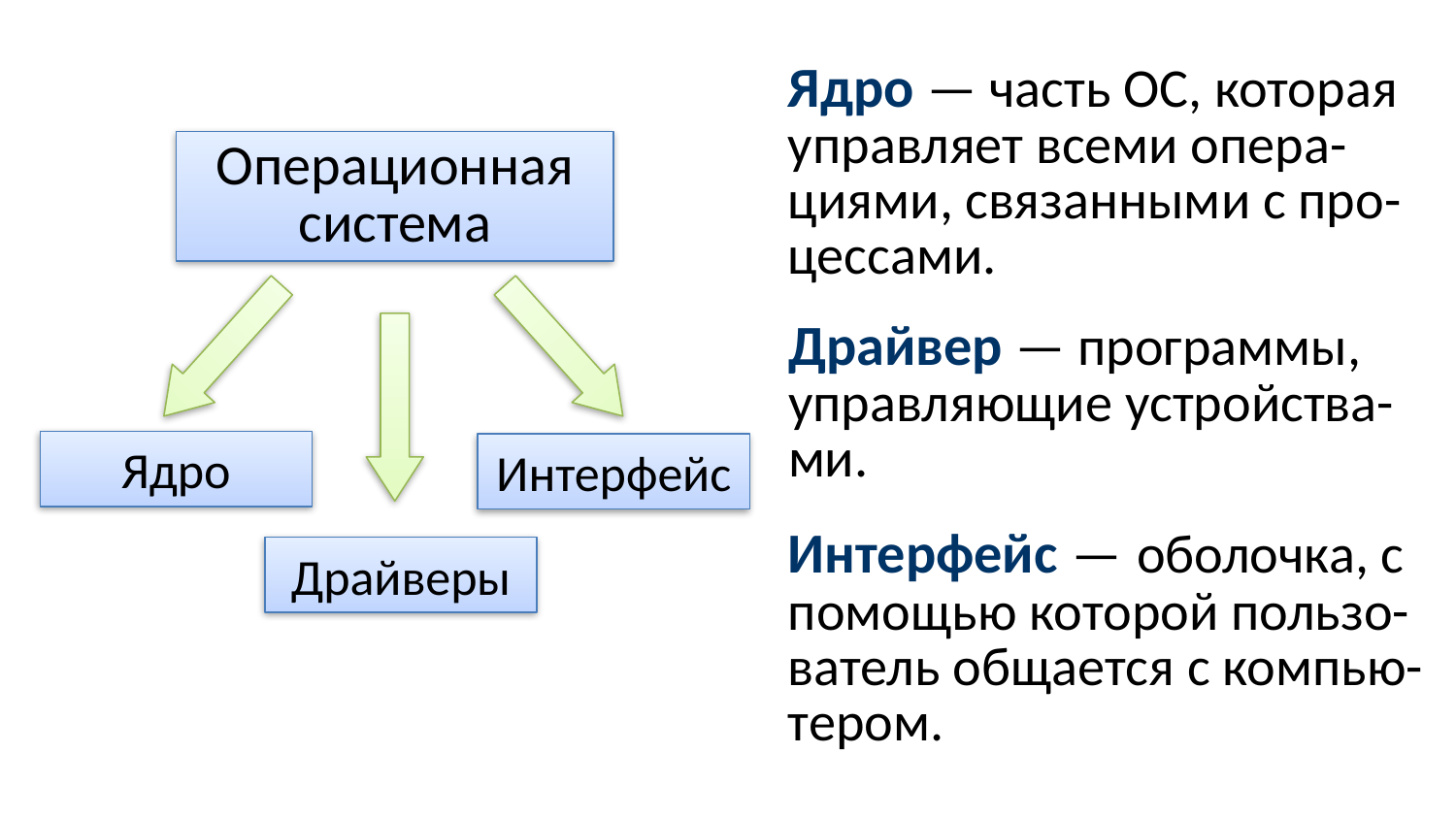

Ядро — часть ОС, которая управляет всеми опера-циями, связанными с про-цессами.
Операционная система

Драйвер — программы, управляющие устройства-ми.

Ядро
Интерфейс
Интерфейс — оболочка, с помощью которой пользо-ватель общается с компью-тером.
Драйверы